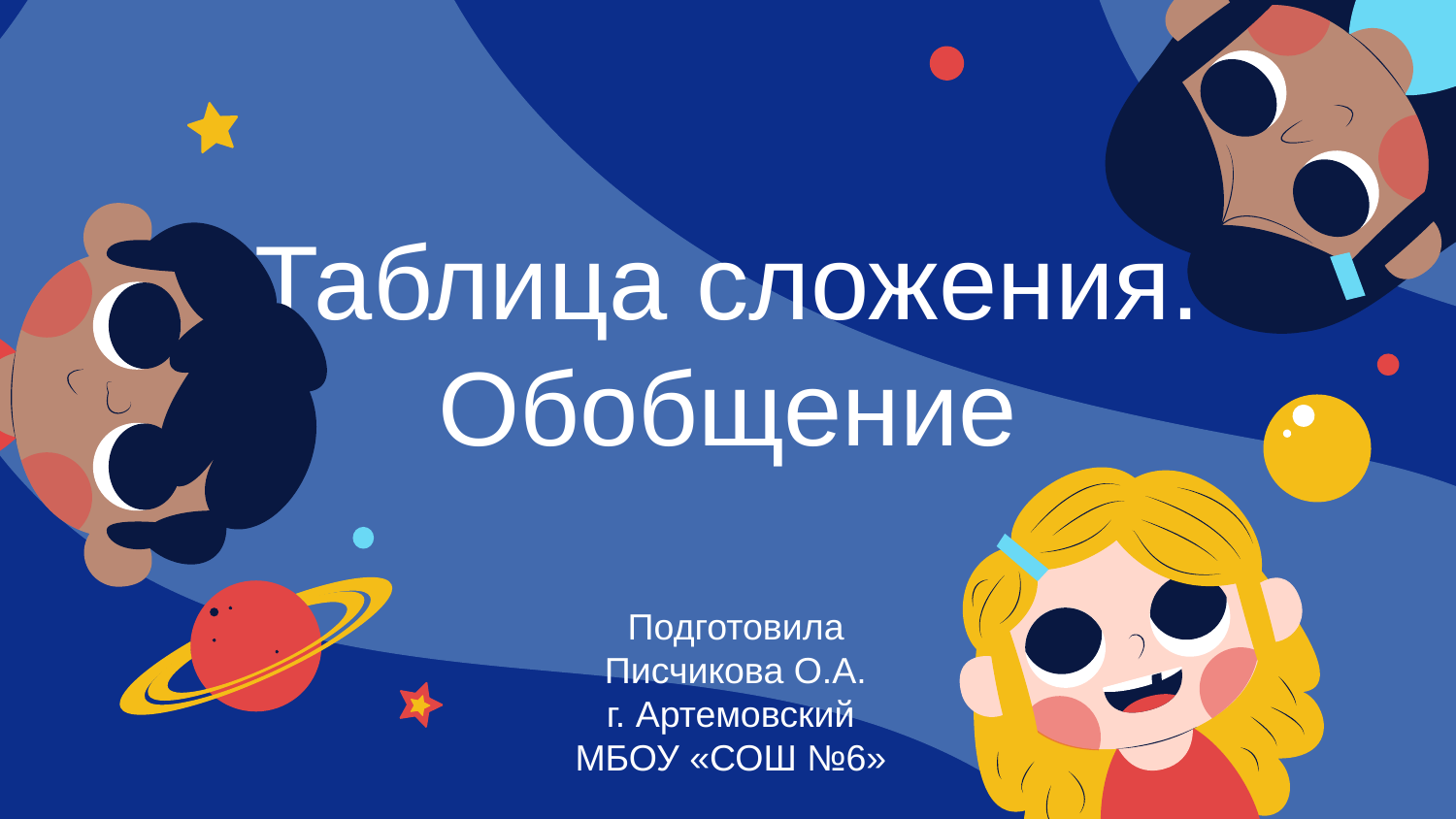

# Таблица сложения. Обобщение

Подготовила Писчикова О.А.
г. Артемовский
МБОУ «СОШ №6»